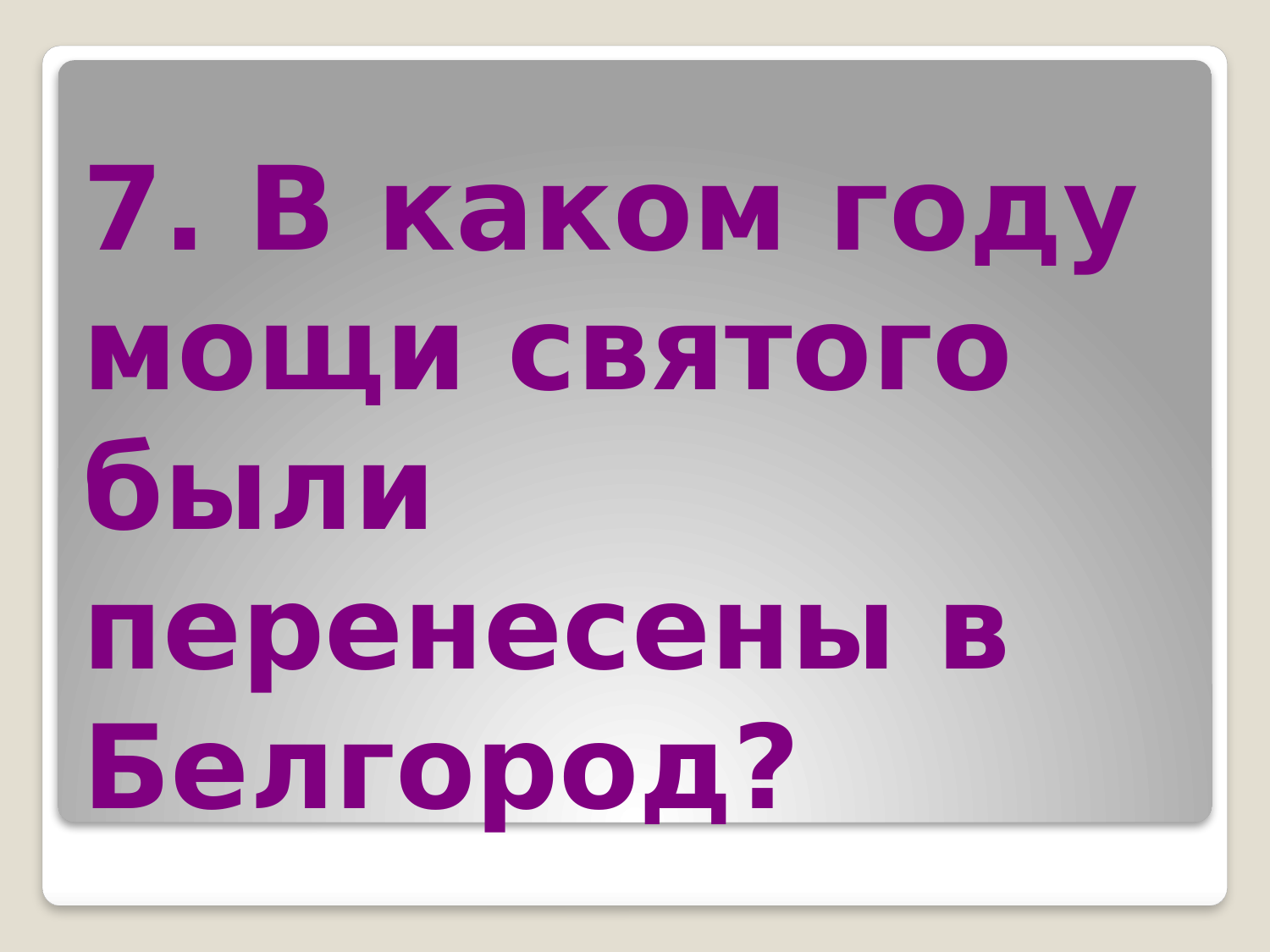

# 7. В каком году мощи святого были перенесены в Белгород?